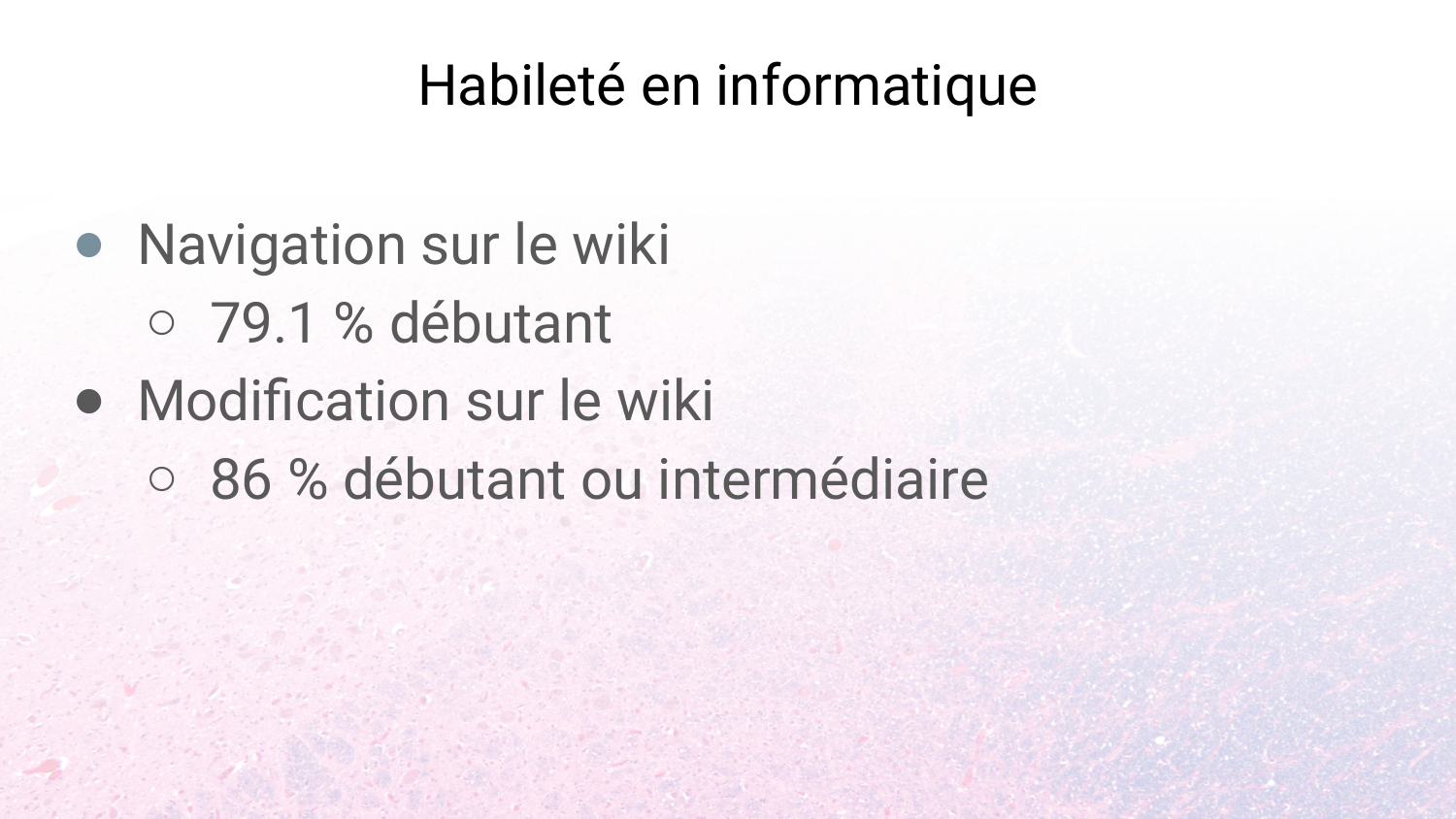

# Habileté en informatique
Navigation sur le wiki
79.1 % débutant
Modification sur le wiki
86 % débutant ou intermédiaire